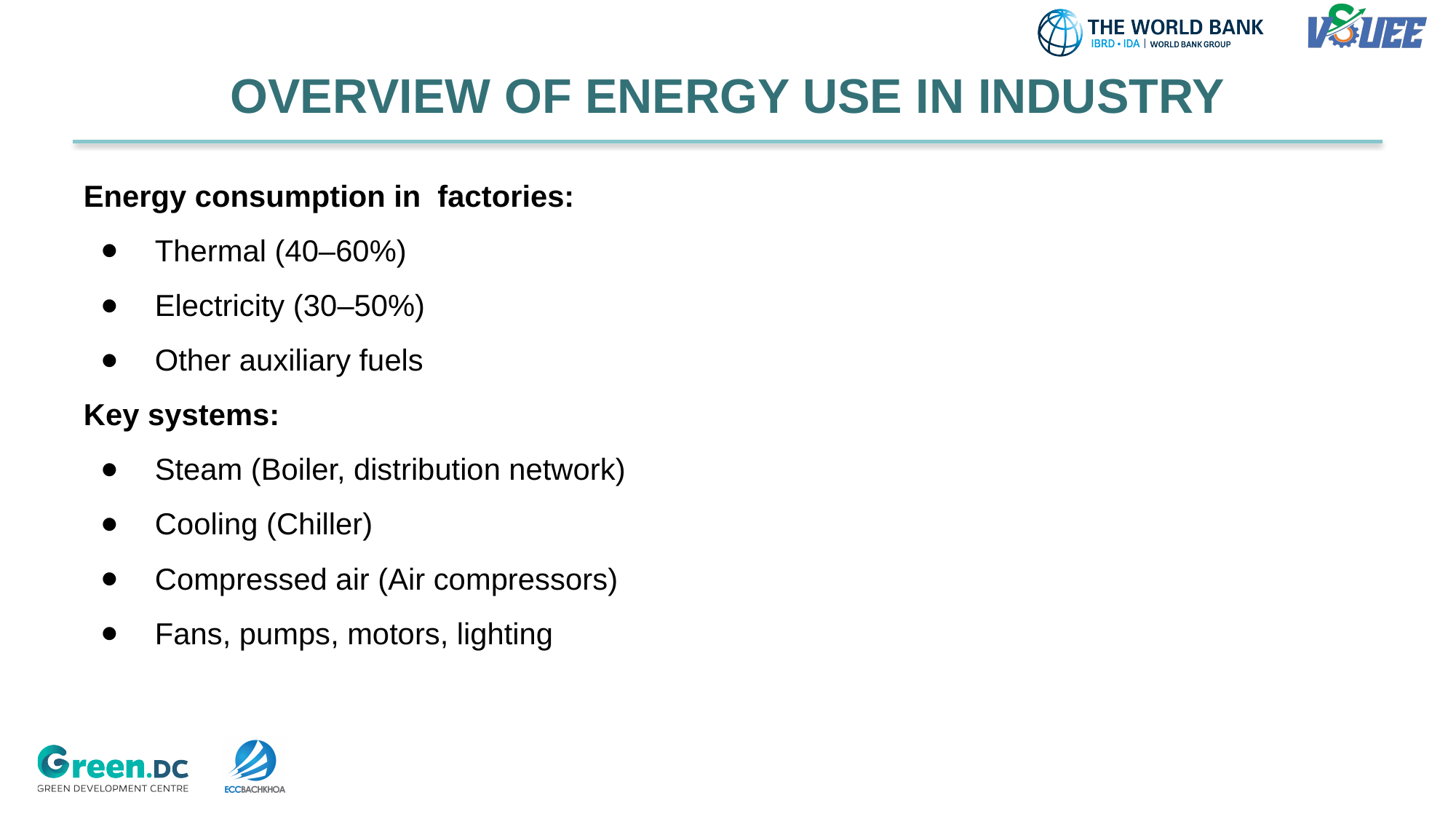

# OVERVIEW OF ENERGY USE IN INDUSTRY
Energy consumption in  factories:
  Thermal (40–60%)
  Electricity (30–50%)
  Other auxiliary fuels
Key systems:
  Steam (Boiler, distribution network)
  Cooling (Chiller)
  Compressed air (Air compressors)
  Fans, pumps, motors, lighting